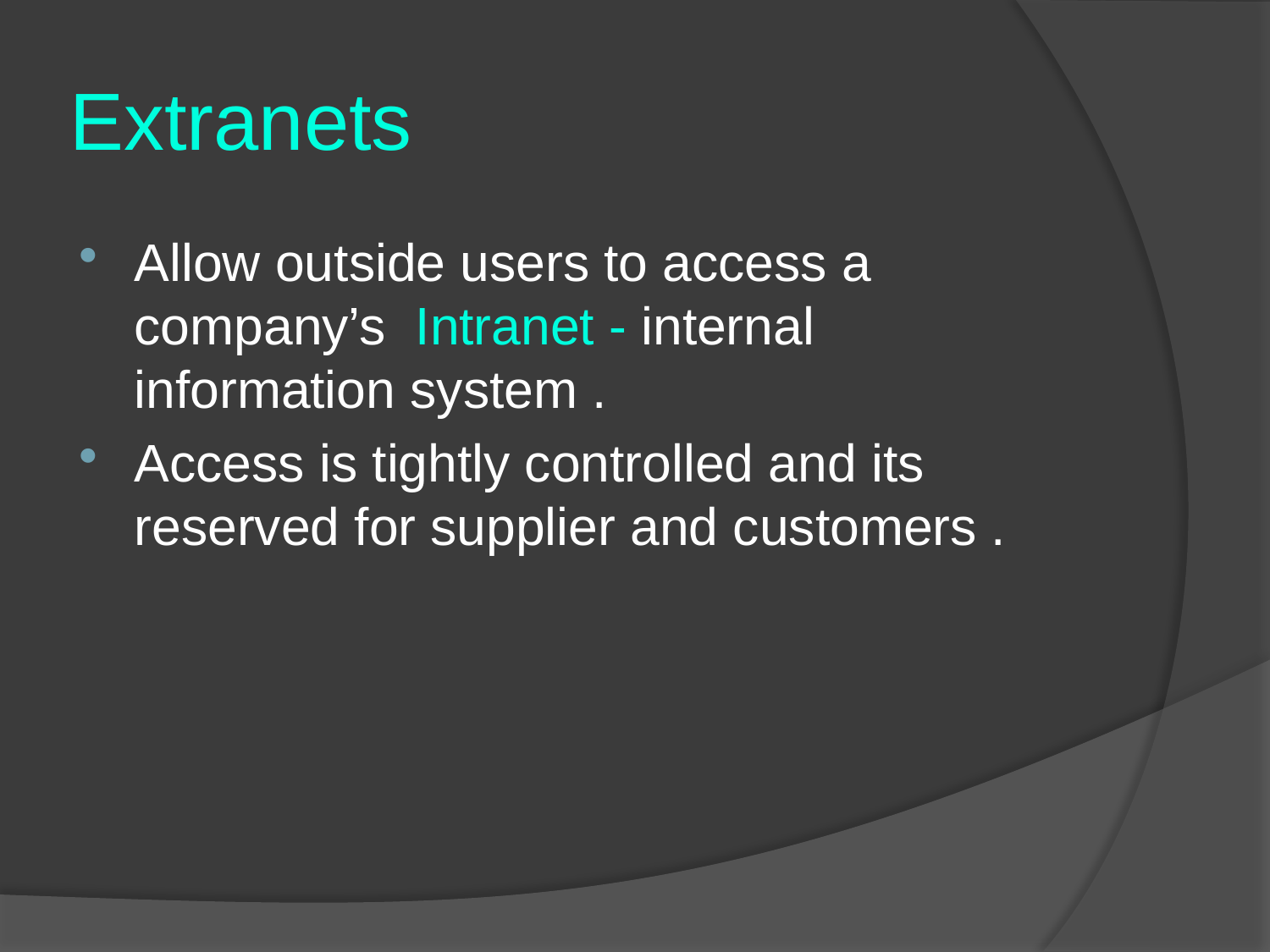

# Extranets
Allow outside users to access a company’s  Intranet - internal information system .
Access is tightly controlled and its reserved for supplier and customers .